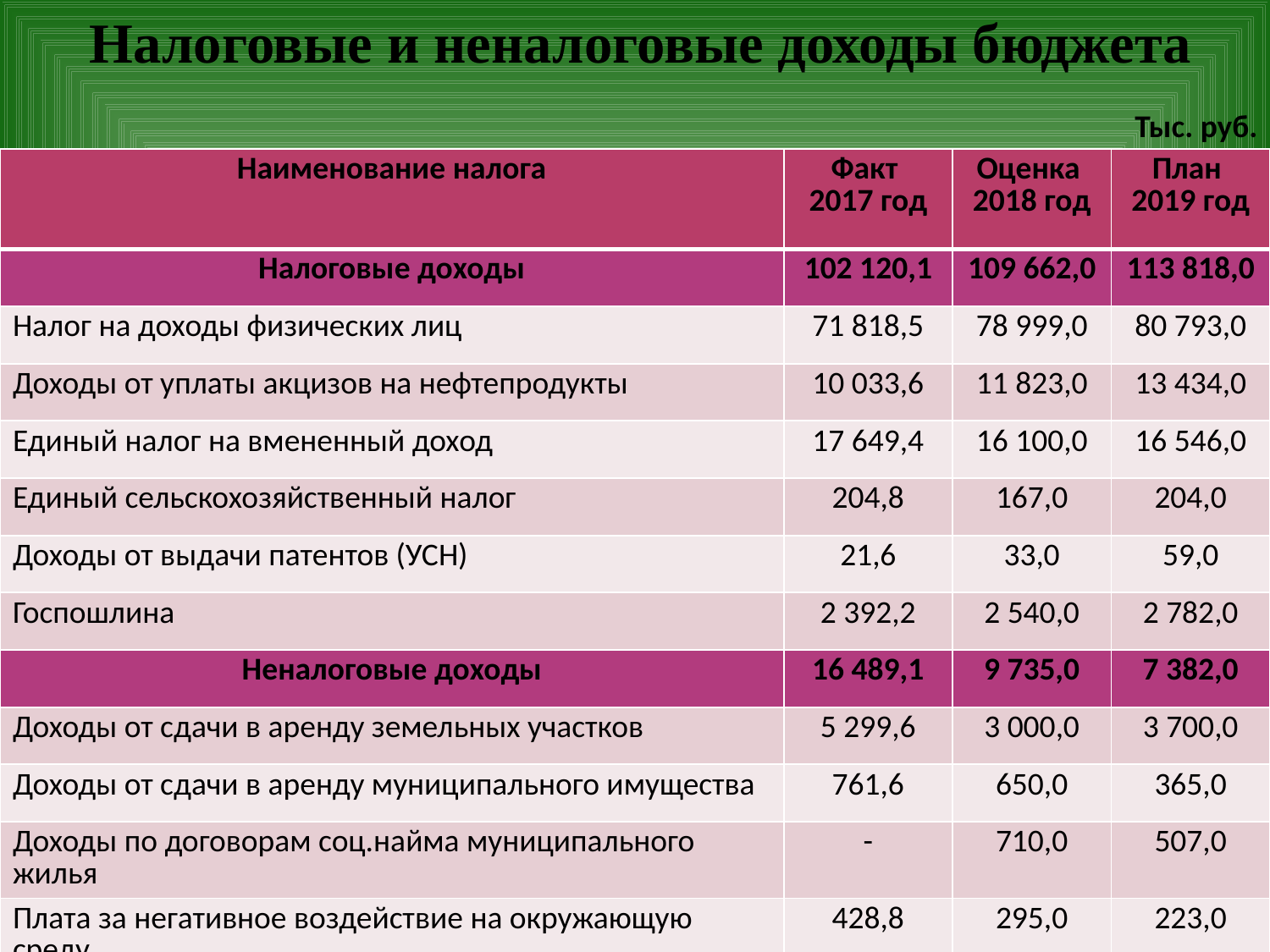

# Налоговые и неналоговые доходы бюджета

Тыс. руб.
| Наименование налога | Факт 2017 год | Оценка 2018 год | План 2019 год |
| --- | --- | --- | --- |
| Налоговые доходы | 102 120,1 | 109 662,0 | 113 818,0 |
| Налог на доходы физических лиц | 71 818,5 | 78 999,0 | 80 793,0 |
| Доходы от уплаты акцизов на нефтепродукты | 10 033,6 | 11 823,0 | 13 434,0 |
| Единый налог на вмененный доход | 17 649,4 | 16 100,0 | 16 546,0 |
| Единый сельскохозяйственный налог | 204,8 | 167,0 | 204,0 |
| Доходы от выдачи патентов (УСН) | 21,6 | 33,0 | 59,0 |
| Госпошлина | 2 392,2 | 2 540,0 | 2 782,0 |
| Неналоговые доходы | 16 489,1 | 9 735,0 | 7 382,0 |
| Доходы от сдачи в аренду земельных участков | 5 299,6 | 3 000,0 | 3 700,0 |
| Доходы от сдачи в аренду муниципального имущества | 761,6 | 650,0 | 365,0 |
| Доходы по договорам соц.найма муниципального жилья | - | 710,0 | 507,0 |
| Плата за негативное воздействие на окружающую среду | 428,8 | 295,0 | 223,0 |
| Доходы от реализации муниципального имущества | 8 119,4 | 2 500,0 | 400,0 |
| Доходы от реализации земельных участков | 1 034,2 | 1 220,0 | 1 000,0 |
| Штрафы | 845,5 | 1 360,0 | 1 187,0 |
| Прочие неналоговые доходы | 0,1 |  |  |
| ИТОГО ДОХОДОВ | 118 609,3 | 119 397,0 | 121 200,0 |